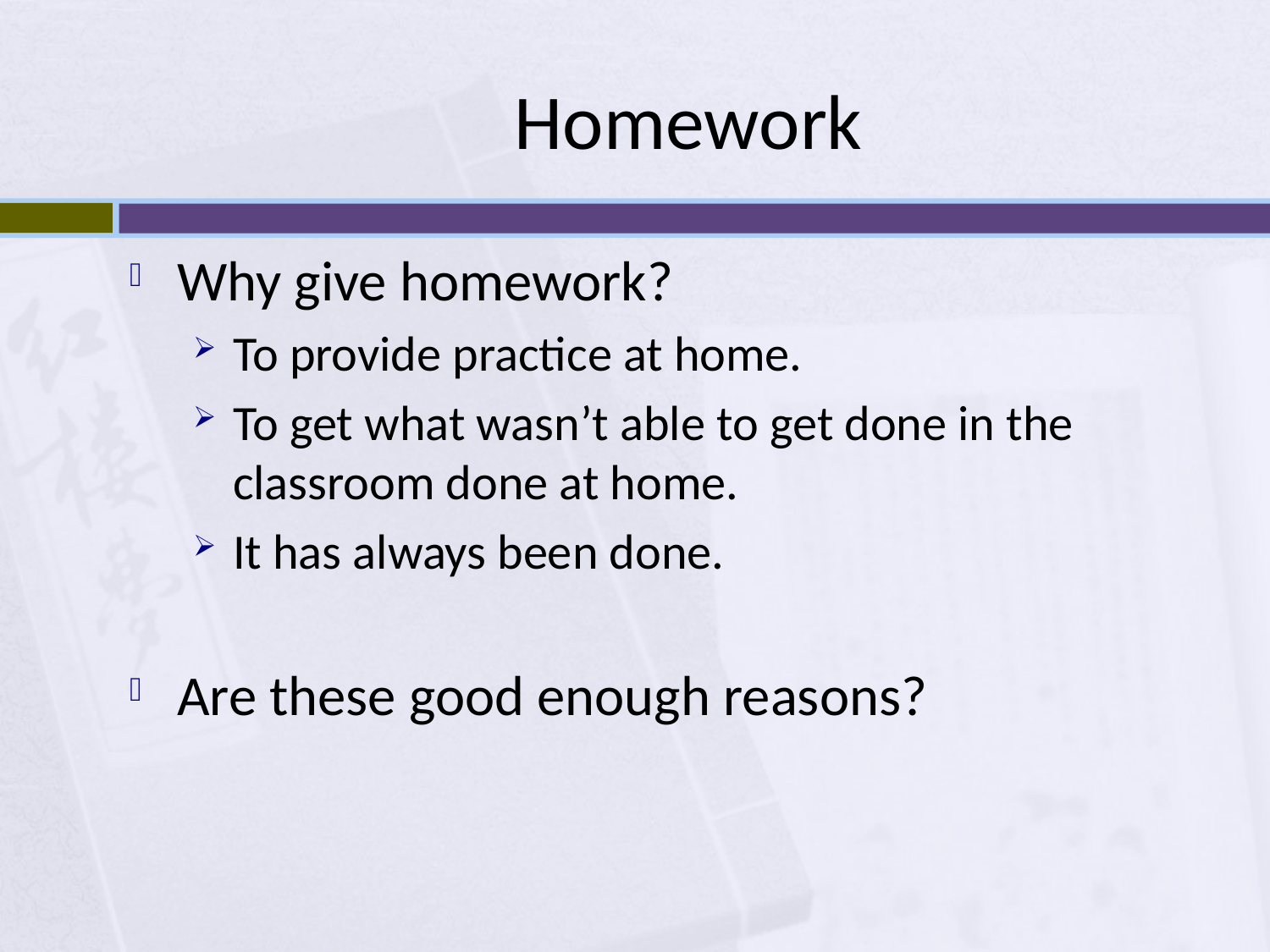

# Homework
Why give homework?
To provide practice at home.
To get what wasn’t able to get done in the classroom done at home.
It has always been done.

Are these good enough reasons?